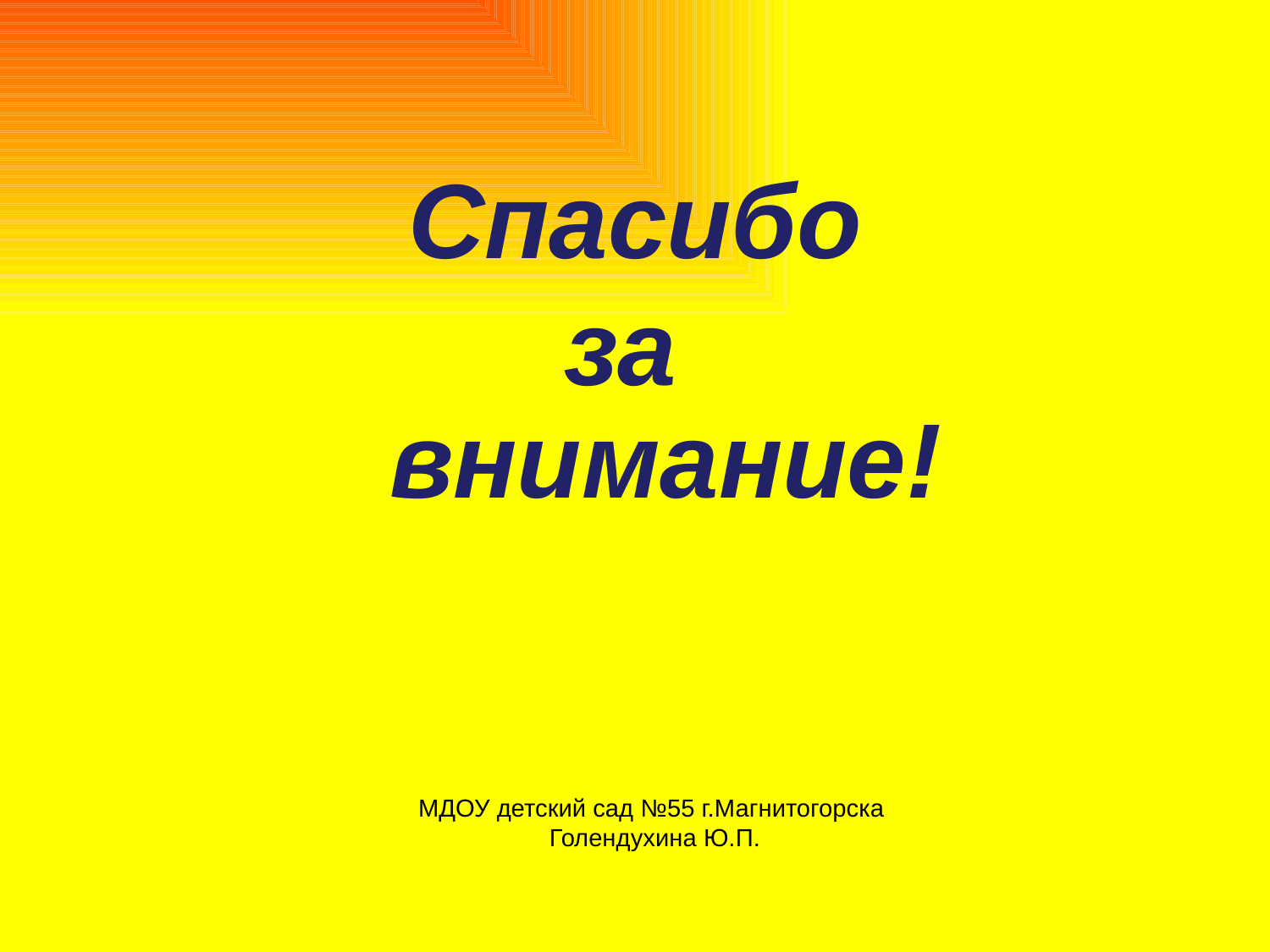

# Спасибо за
внимание!
МДОУ детский сад №55 г.Магнитогорска
Голендухина Ю.П.